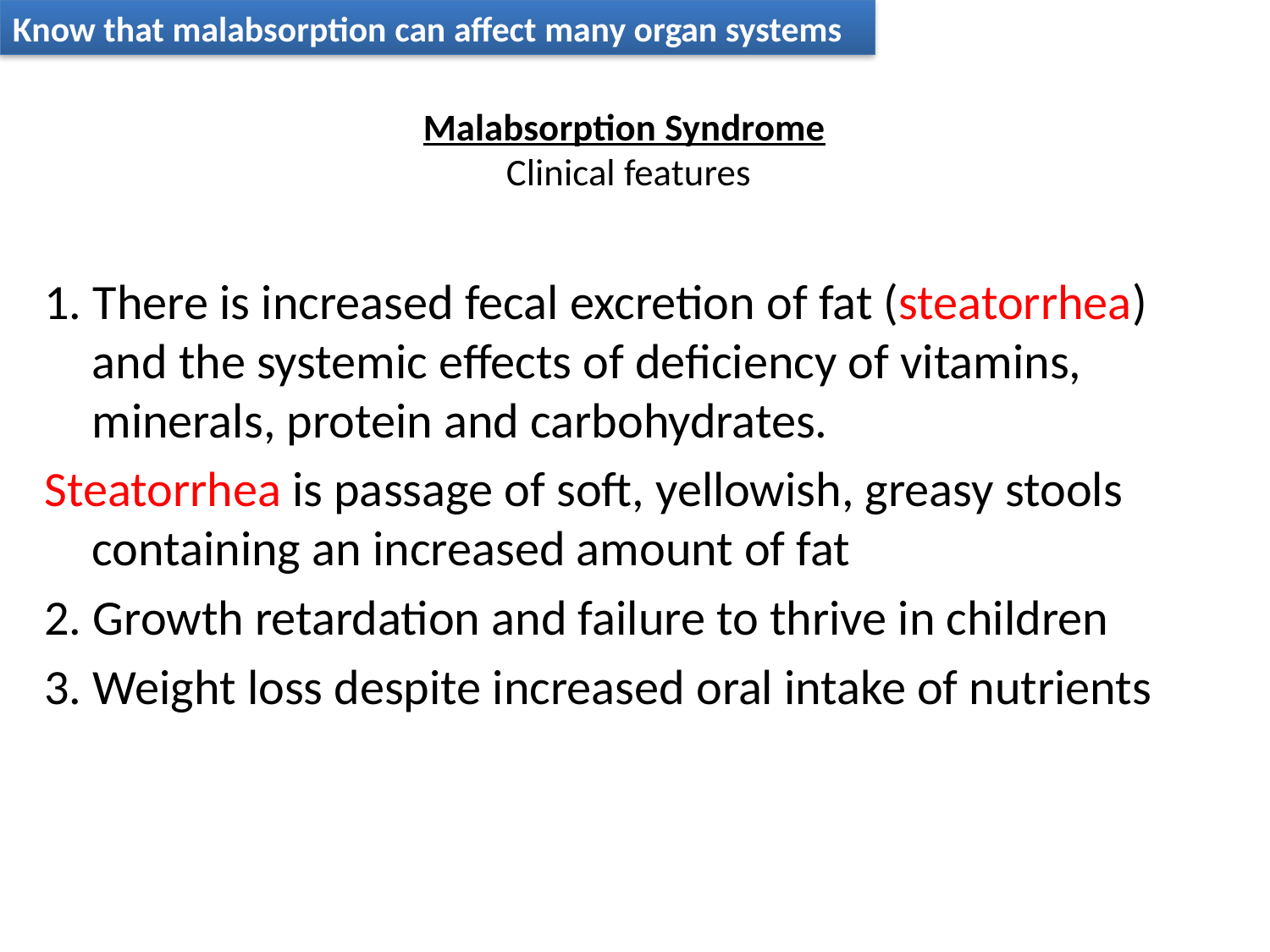

Know that malabsorption can affect many organ systems
# Malabsorption Syndrome Clinical features
1. There is increased fecal excretion of fat (steatorrhea) and the systemic effects of deficiency of vitamins, minerals, protein and carbohydrates.
Steatorrhea is passage of soft, yellowish, greasy stools      containing an increased amount of fat
2. Growth retardation and failure to thrive in children
3. Weight loss despite increased oral intake of nutrients